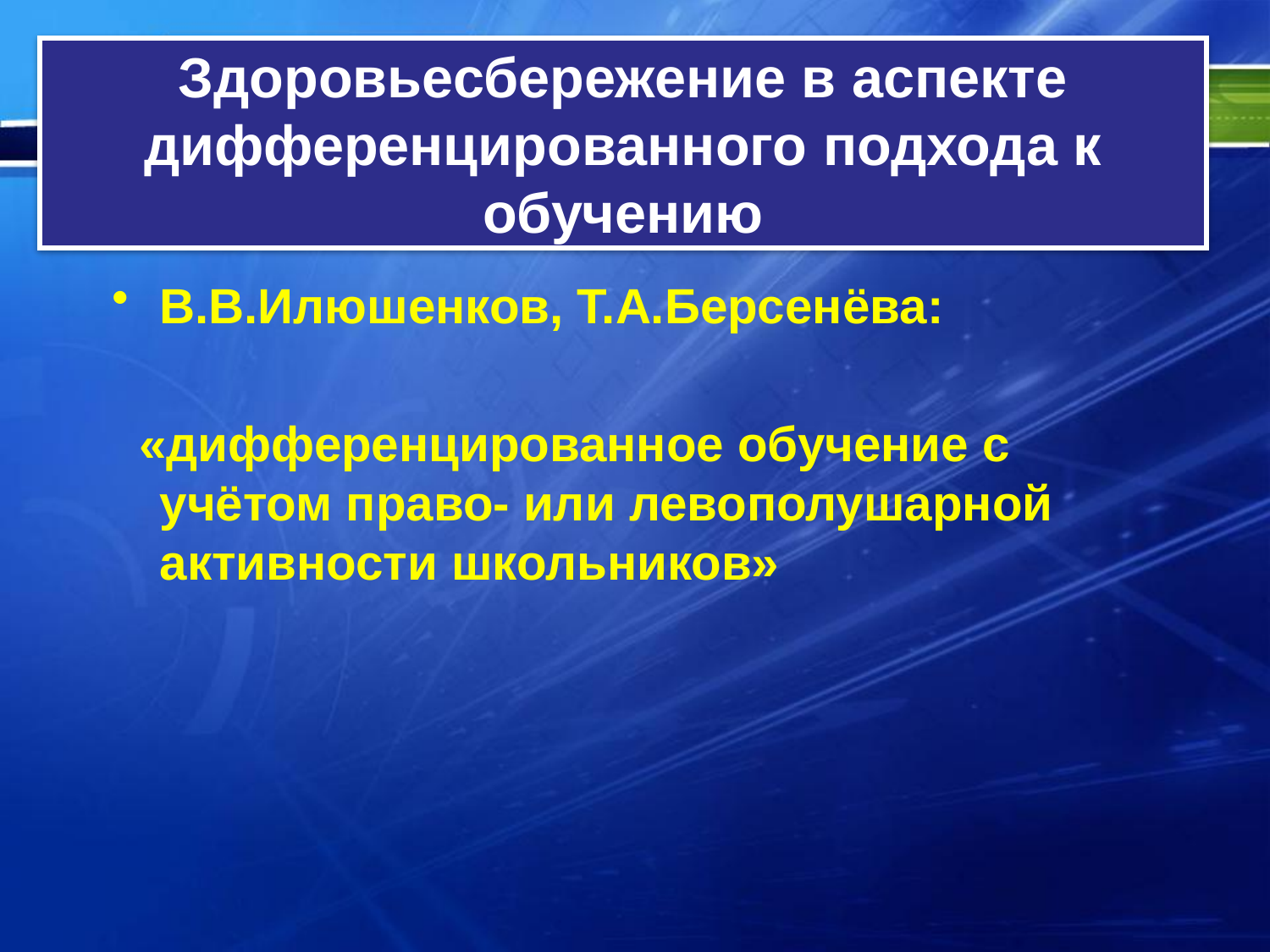

# Здоровьесбережение в аспекте дифференцированного подхода к обучению
В.В.Илюшенков, Т.А.Берсенёва:

  «дифференцированное обучение с учётом право- или левополушарной активности школьников»